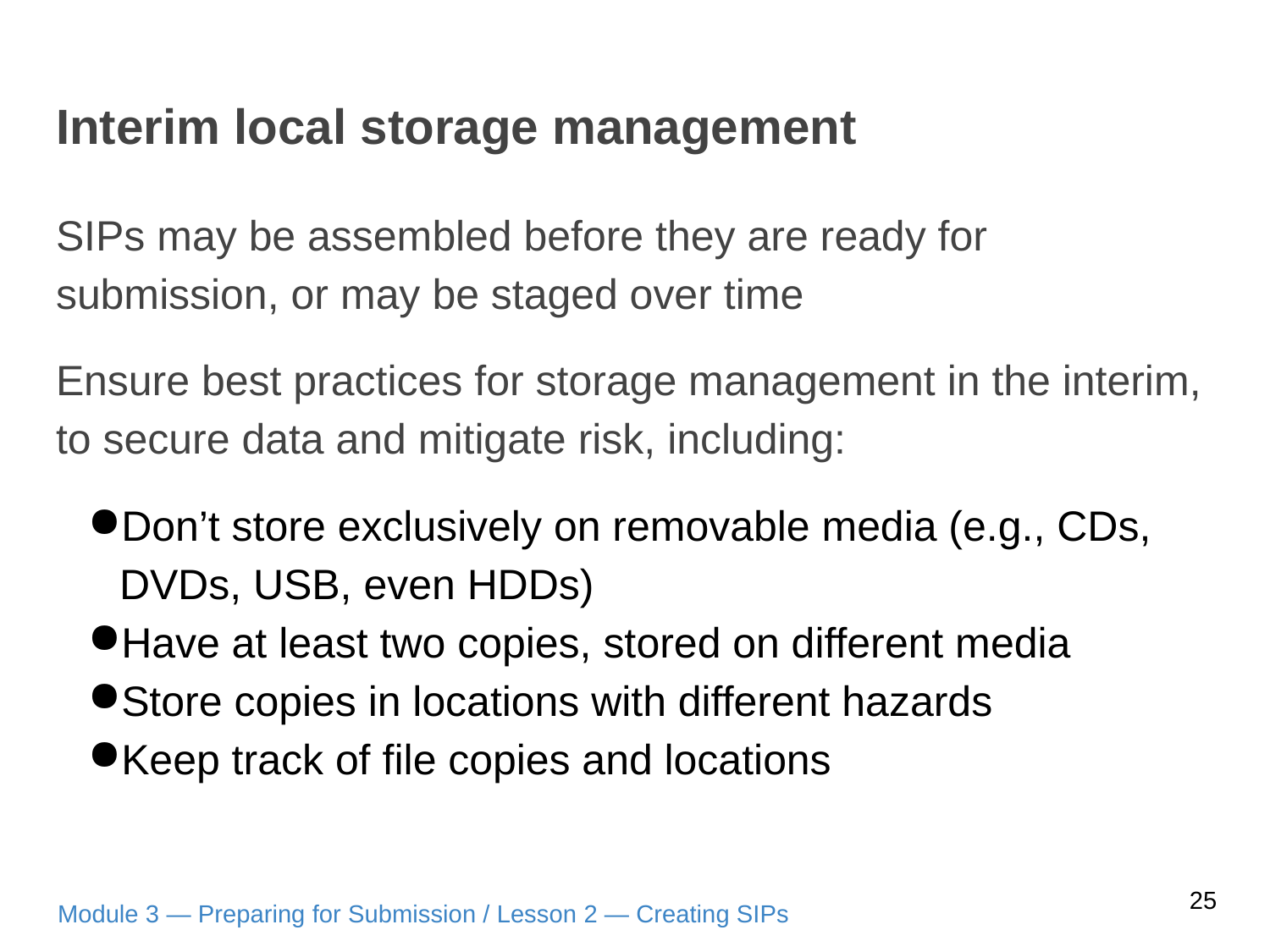

# Interim local storage management
SIPs may be assembled before they are ready for submission, or may be staged over time
Ensure best practices for storage management in the interim, to secure data and mitigate risk, including:
Don’t store exclusively on removable media (e.g., CDs, DVDs, USB, even HDDs)
Have at least two copies, stored on different media
Store copies in locations with different hazards
Keep track of file copies and locations
25
Module 3 — Preparing for Submission / Lesson 2 — Creating SIPs